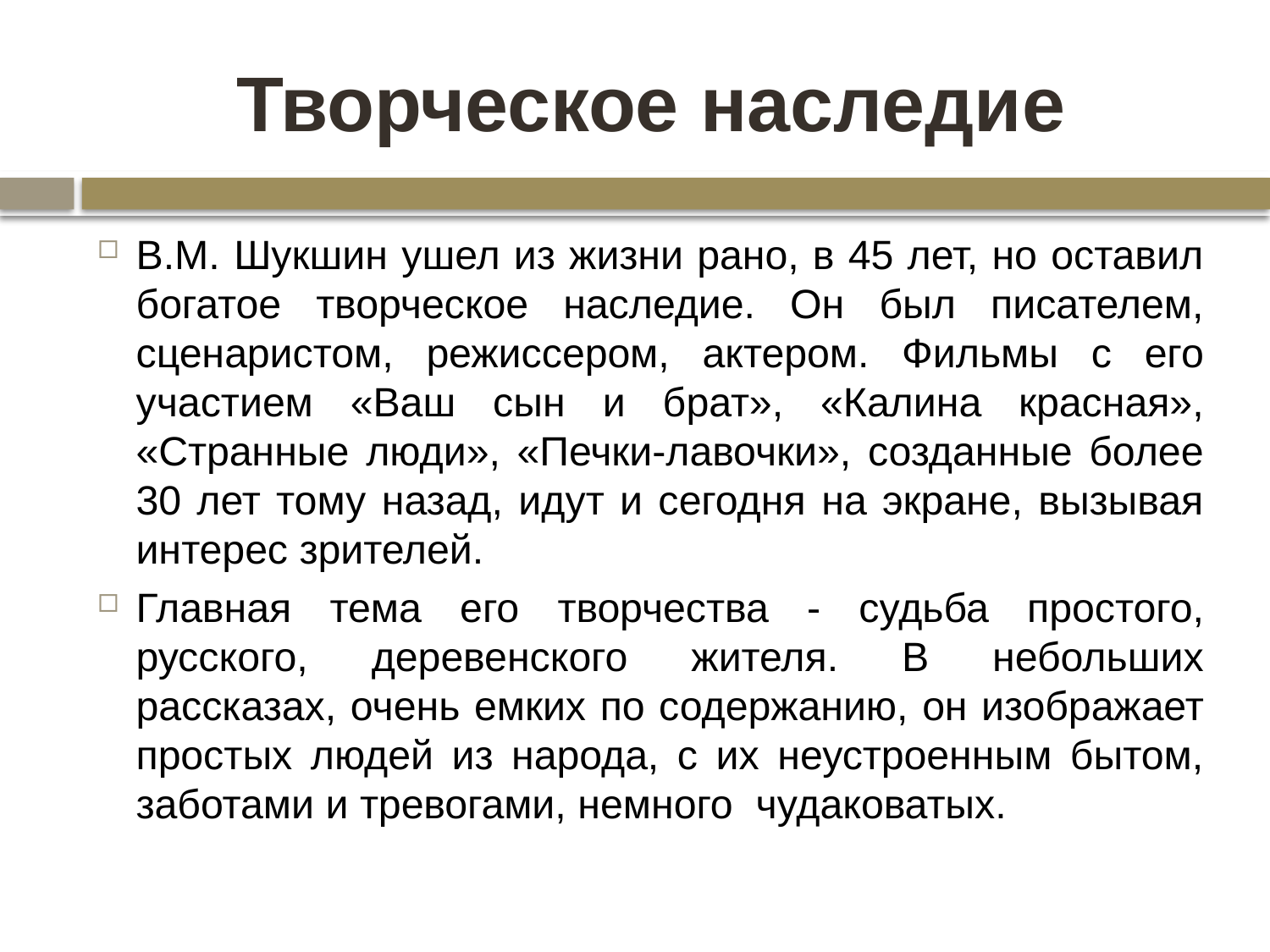

# Творческое наследие
В.М. Шукшин ушел из жизни рано, в 45 лет, но оставил богатое творческое наследие. Он был писателем, сценаристом, режиссером, актером. Фильмы с его участием «Ваш сын и брат», «Калина красная», «Странные люди», «Печки-лавочки», созданные более 30 лет тому назад, идут и сегодня на экране, вызывая интерес зрителей.
Главная тема его творчества - судьба простого, русского, деревенского жителя. В небольших рассказах, очень емких по содержанию, он изображает простых людей из народа, с их неустроенным бытом, заботами и тревогами, немного  чудаковатых.